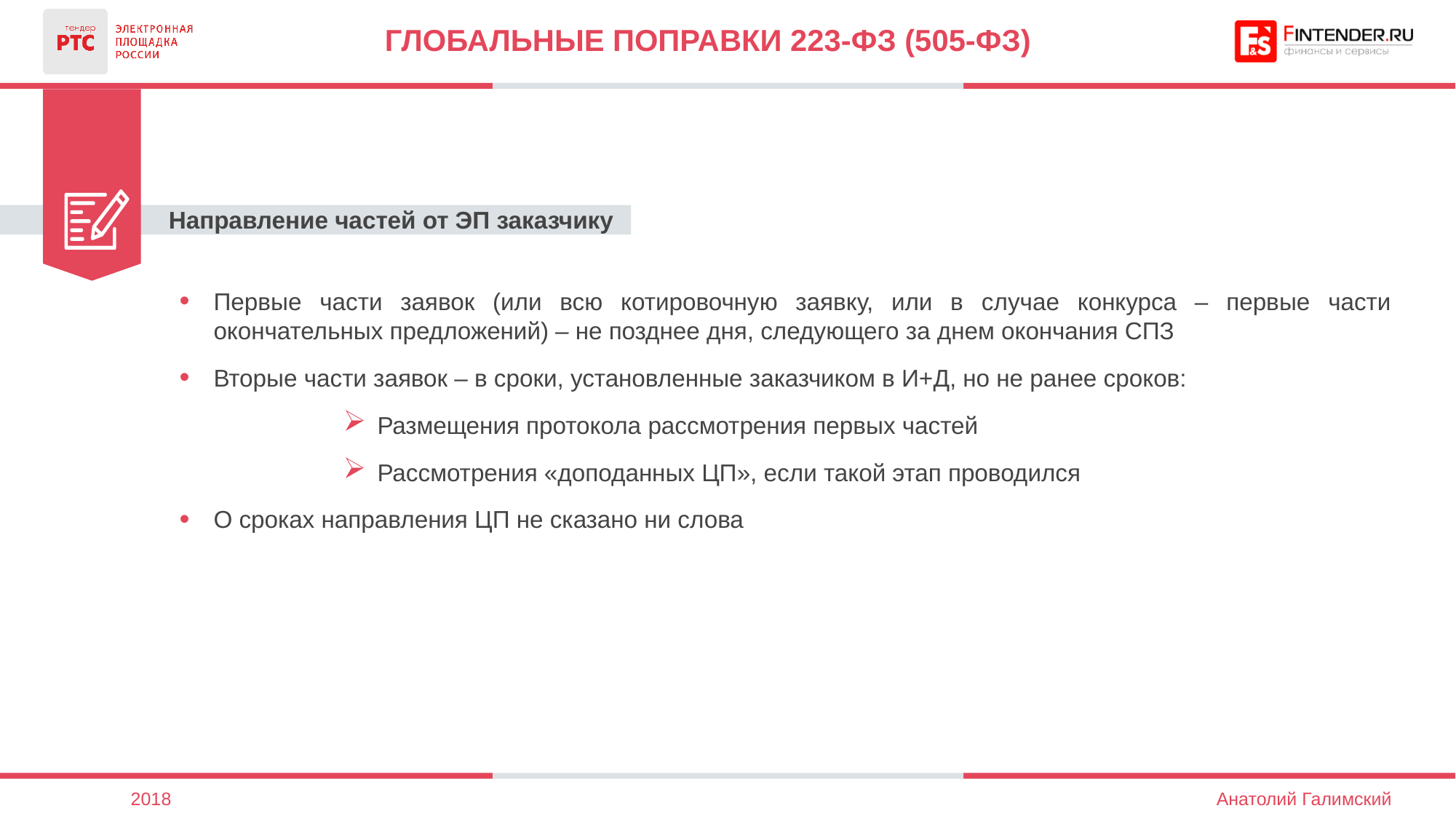

# ГЛОБАЛЬНЫЕ ПОПРАВКИ 223-фз (505-фз)

Направление частей от ЭП заказчику
Первые части заявок (или всю котировочную заявку, или в случае конкурса – первые части окончательных предложений) – не позднее дня, следующего за днем окончания СПЗ
Вторые части заявок – в сроки, установленные заказчиком в И+Д, но не ранее сроков:
Размещения протокола рассмотрения первых частей
Рассмотрения «доподанных ЦП», если такой этап проводился
О сроках направления ЦП не сказано ни слова

2018
Анатолий Галимский